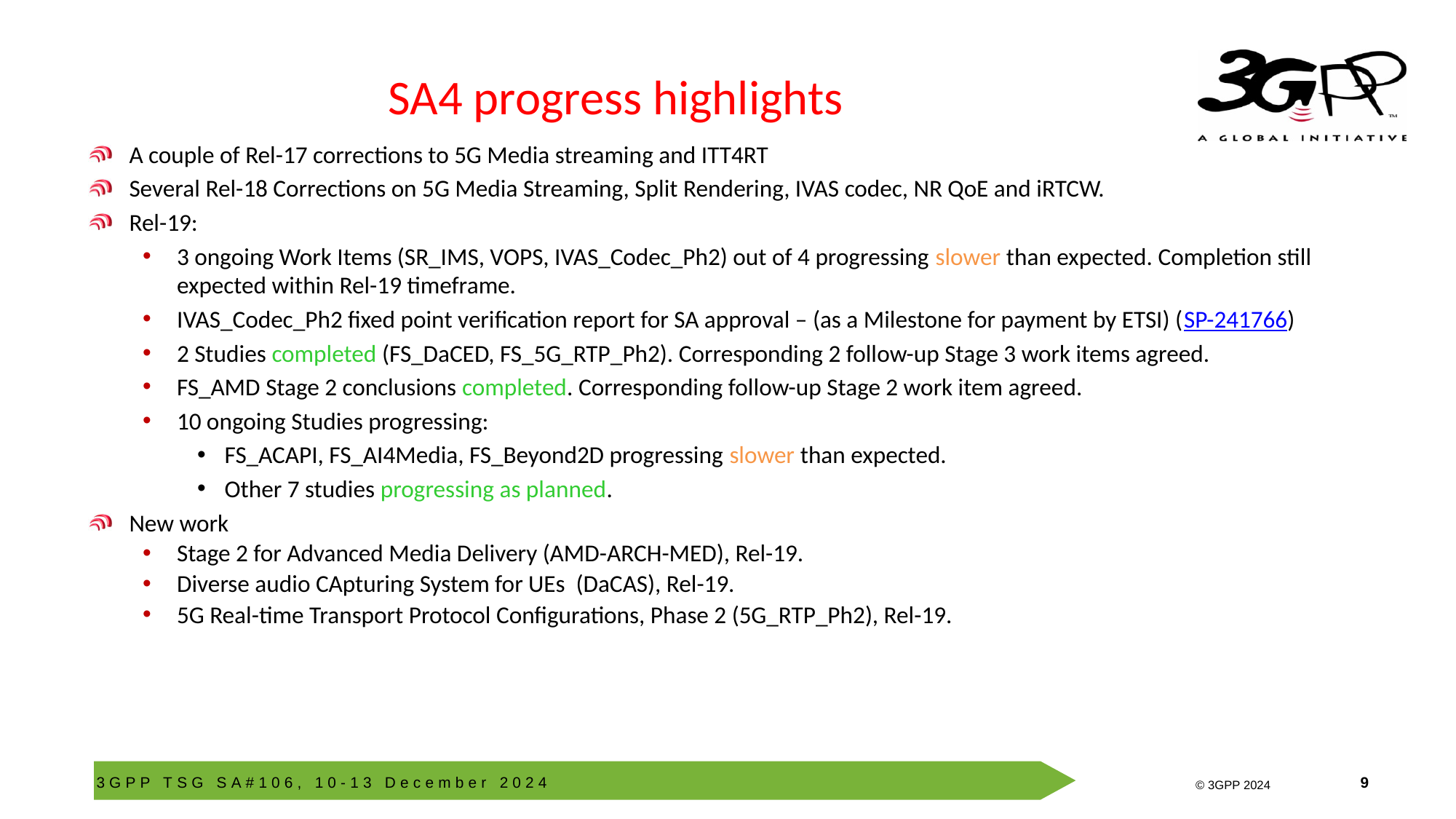

# SA4 progress highlights
A couple of Rel-17 corrections to 5G Media streaming and ITT4RT
Several Rel-18 Corrections on 5G Media Streaming, Split Rendering, IVAS codec, NR QoE and iRTCW.
Rel-19:
3 ongoing Work Items (SR_IMS, VOPS, IVAS_Codec_Ph2) out of 4 progressing slower than expected. Completion still expected within Rel-19 timeframe.
IVAS_Codec_Ph2 fixed point verification report for SA approval – (as a Milestone for payment by ETSI) (SP-241766)
2 Studies completed (FS_DaCED, FS_5G_RTP_Ph2). Corresponding 2 follow-up Stage 3 work items agreed.
FS_AMD Stage 2 conclusions completed. Corresponding follow-up Stage 2 work item agreed.
10 ongoing Studies progressing:
FS_ACAPI, FS_AI4Media, FS_Beyond2D progressing slower than expected.
Other 7 studies progressing as planned.
New work
Stage 2 for Advanced Media Delivery (AMD-ARCH-MED), Rel-19.
Diverse audio CApturing System for UEs  (DaCAS), Rel-19.
5G Real-time Transport Protocol Configurations, Phase 2 (5G_RTP_Ph2), Rel-19.